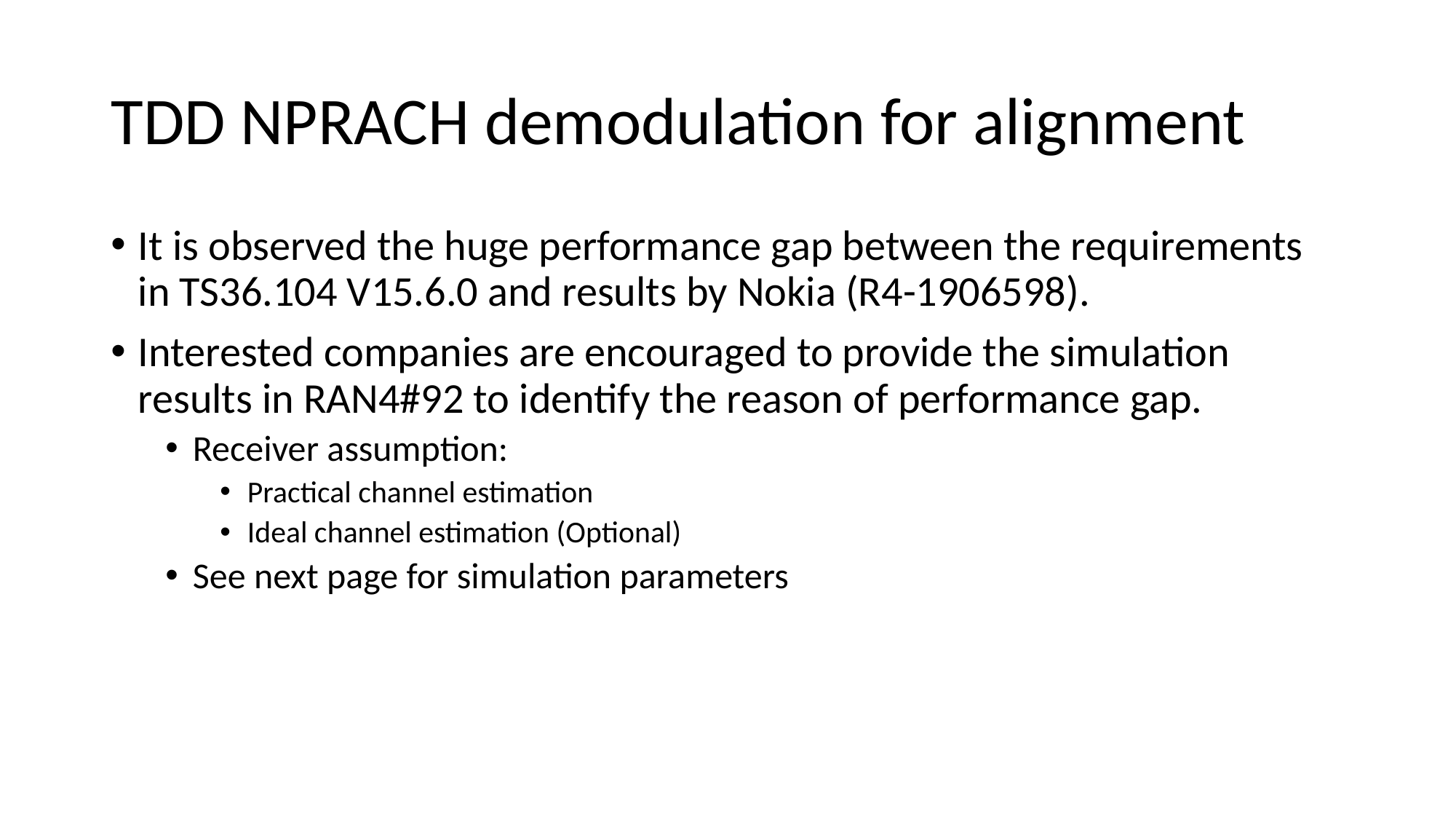

# TDD NPRACH demodulation for alignment
It is observed the huge performance gap between the requirements in TS36.104 V15.6.0 and results by Nokia (R4-1906598).
Interested companies are encouraged to provide the simulation results in RAN4#92 to identify the reason of performance gap.
Receiver assumption:
Practical channel estimation
Ideal channel estimation (Optional)
See next page for simulation parameters